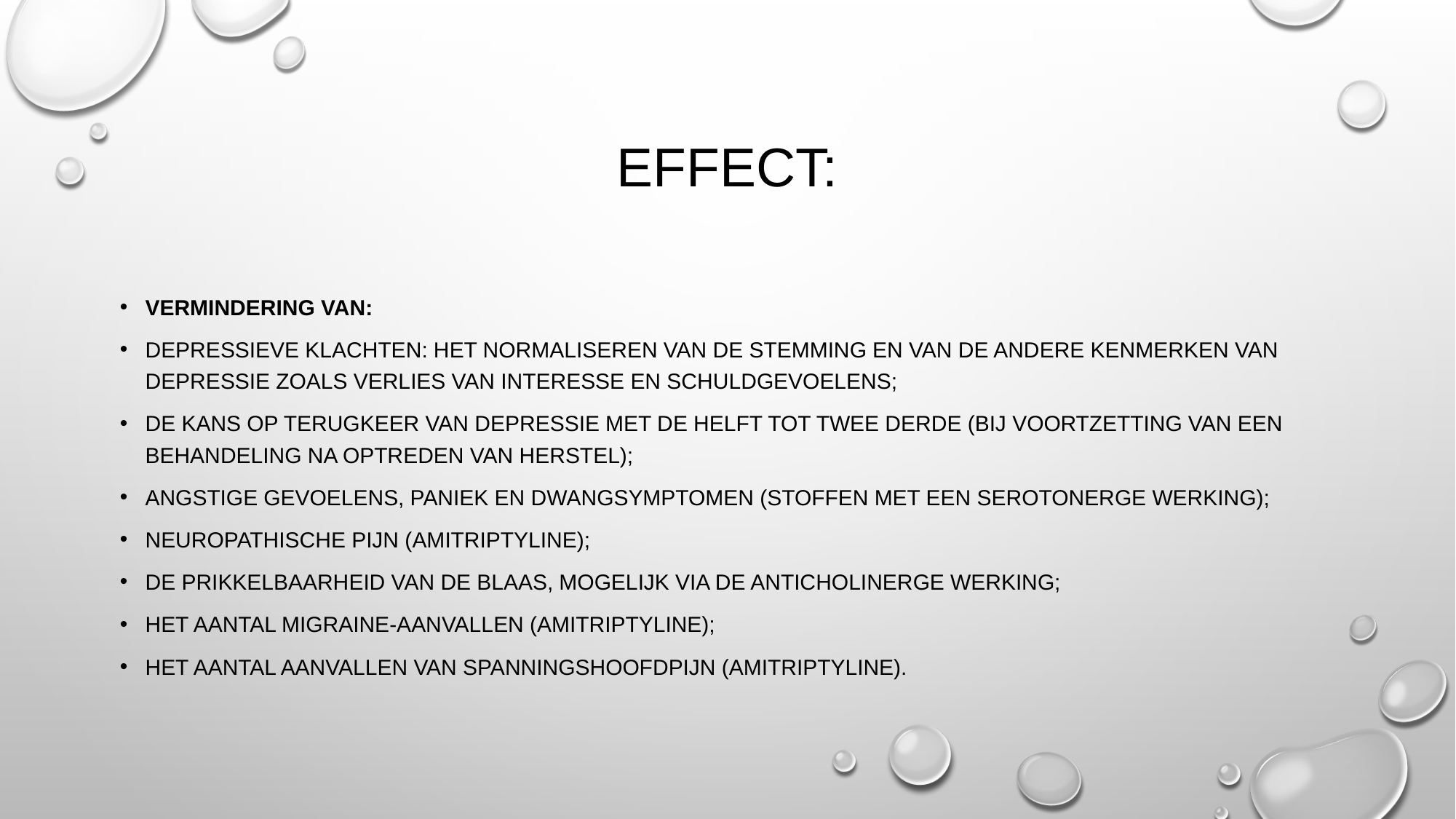

# Effect:
Vermindering van:
depressieve klachten: het normaliseren van de stemming en van de andere kenmerken van depressie zoals verlies van interesse en schuldgevoelens;
de kans op terugkeer van depressie met de helft tot twee derde (bij voortzetting van een behandeling na optreden van herstel);
angstige gevoelens, paniek en dwangsymptomen (stoffen met een serotonerge werking);
neuropathische pijn (amitriptyline);
de prikkelbaarheid van de blaas, mogelijk via de anticholinerge werking;
het aantal migraine-aanvallen (amitriptyline);
het aantal aanvallen van spanningshoofdpijn (amitriptyline).